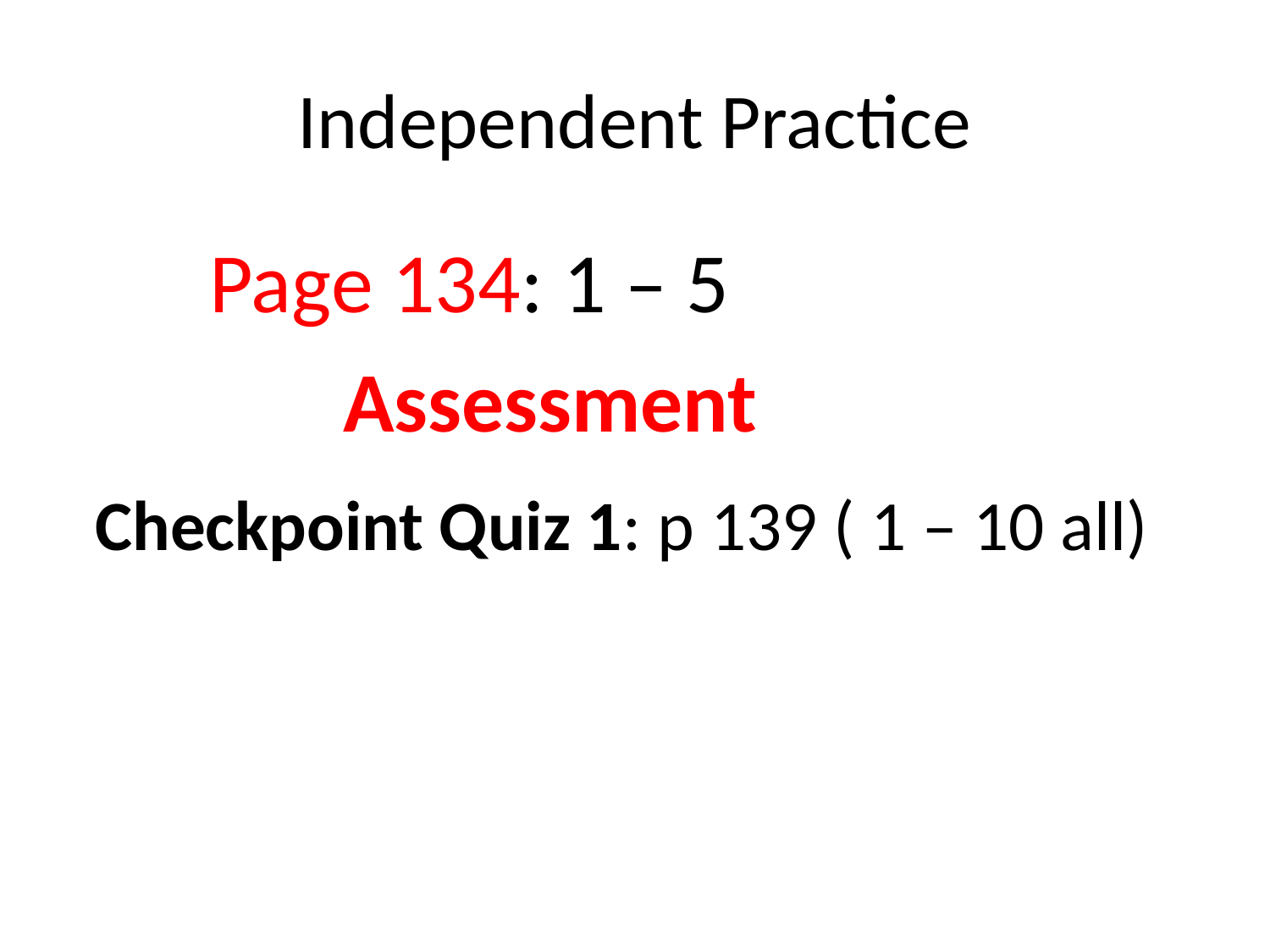

# Independent Practice
       Page 134: 1 – 5
              Assessment
 Checkpoint Quiz 1: p 139 ( 1 – 10 all)